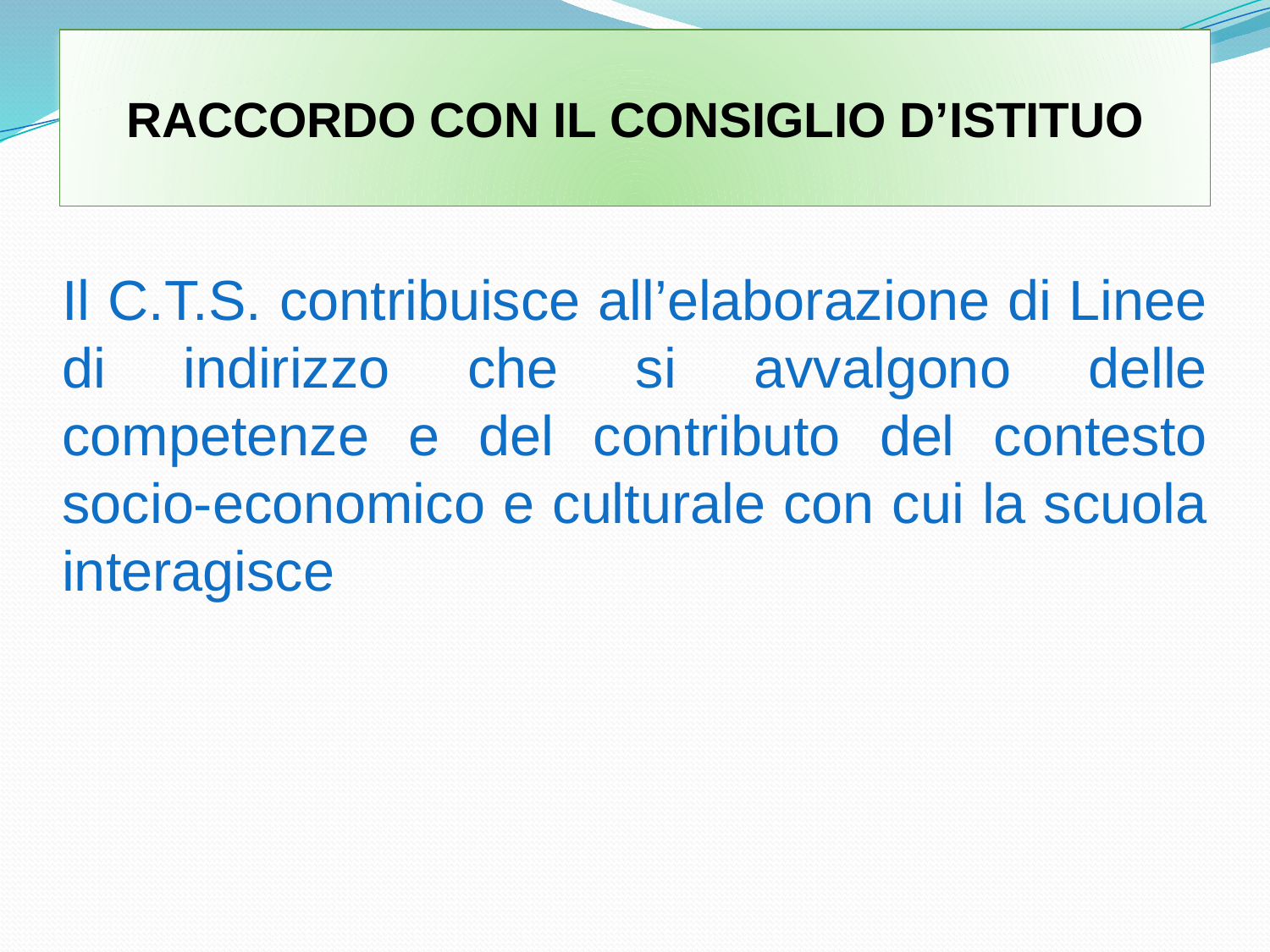

RACCORDO CON IL CONSIGLIO D’ISTITUO
Il C.T.S. contribuisce all’elaborazione di Linee di indirizzo che si avvalgono delle competenze e del contributo del contesto socio-economico e culturale con cui la scuola interagisce